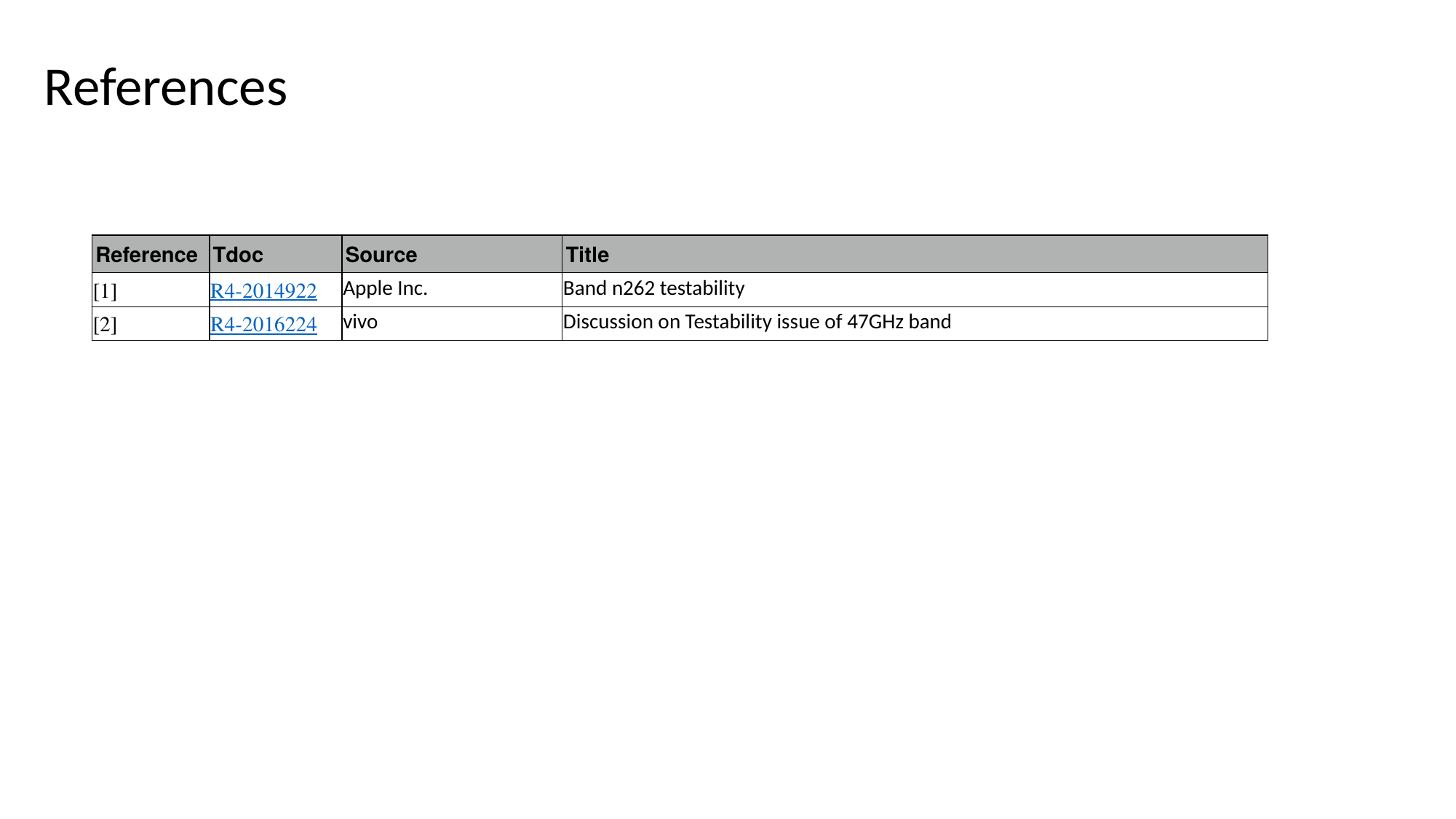

# References
| Reference | Tdoc | Source | Title |
| --- | --- | --- | --- |
| [1] | R4-2014922 | Apple Inc. | Band n262 testability |
| [2] | R4-2016224 | vivo | Discussion on Testability issue of 47GHz band |